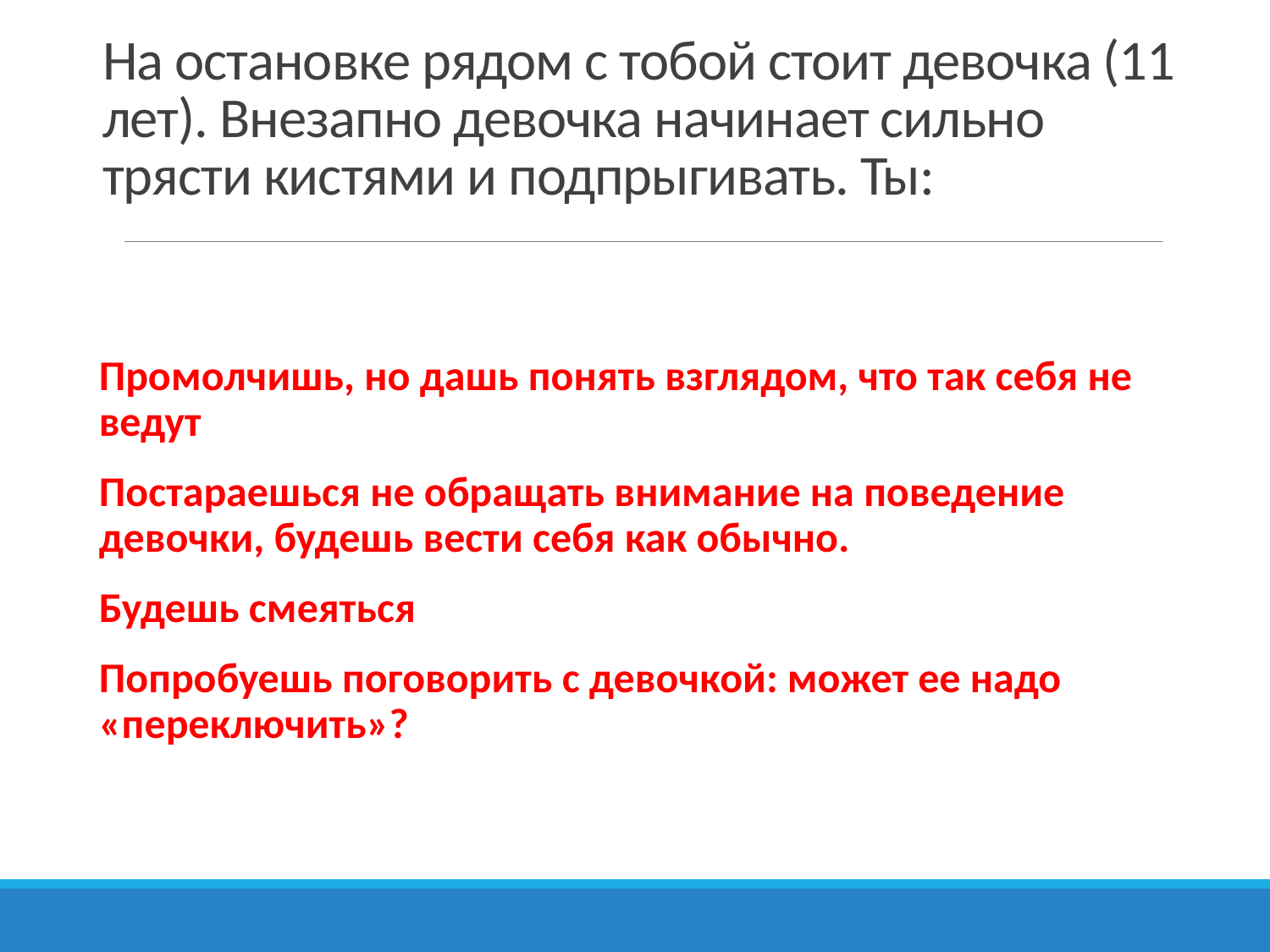

# На остановке рядом с тобой стоит девочка (11 лет). Внезапно девочка начинает сильно трясти кистями и подпрыгивать. Ты:
Промолчишь, но дашь понять взглядом, что так себя не ведут
Постараешься не обращать внимание на поведение девочки, будешь вести себя как обычно.
Будешь смеяться
Попробуешь поговорить с девочкой: может ее надо «переключить»?